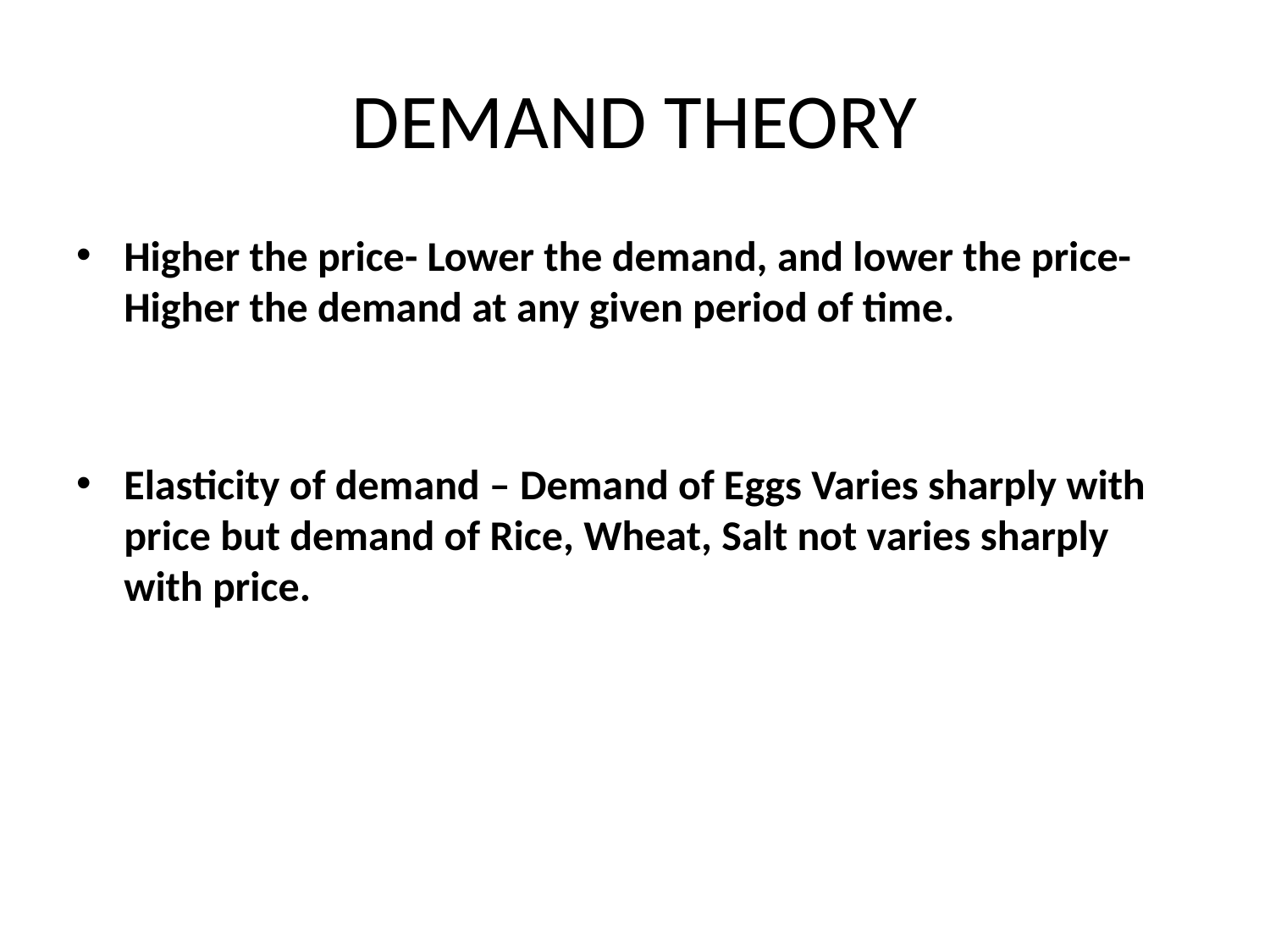

# DEMAND THEORY
Higher the price- Lower the demand, and lower the price- Higher the demand at any given period of time.

Elasticity of demand – Demand of Eggs Varies sharply with price but demand of Rice, Wheat, Salt not varies sharply with price.